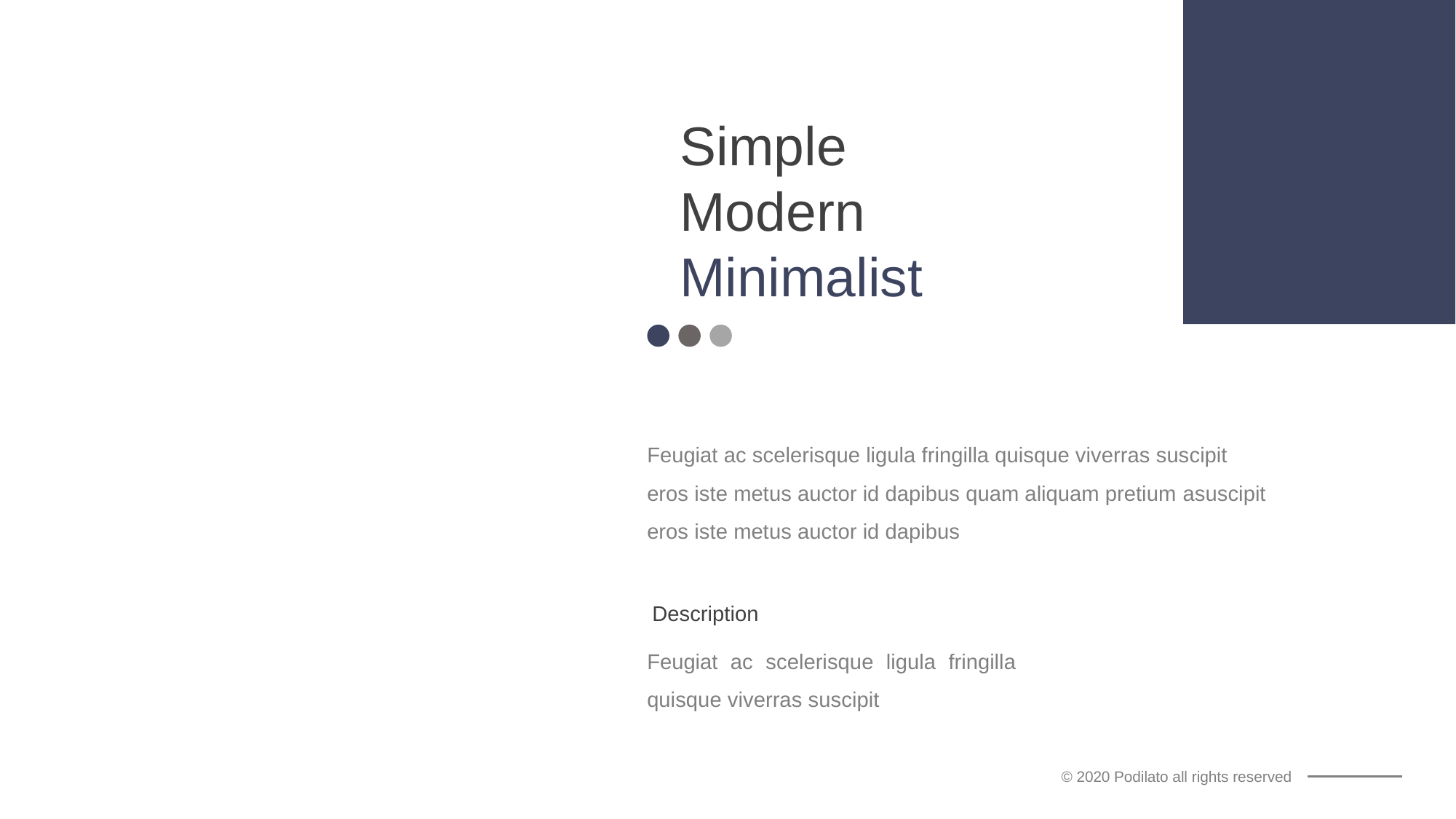

Simple
Modern
Minimalist

Feugiat ac scelerisque ligula fringilla quisque viverras suscipit eros iste metus auctor id dapibus quam aliquam pretium asuscipit eros iste metus auctor id dapibus
Description
Feugiat ac scelerisque ligula fringilla quisque viverras suscipit
© 2020 Podilato all rights reserved